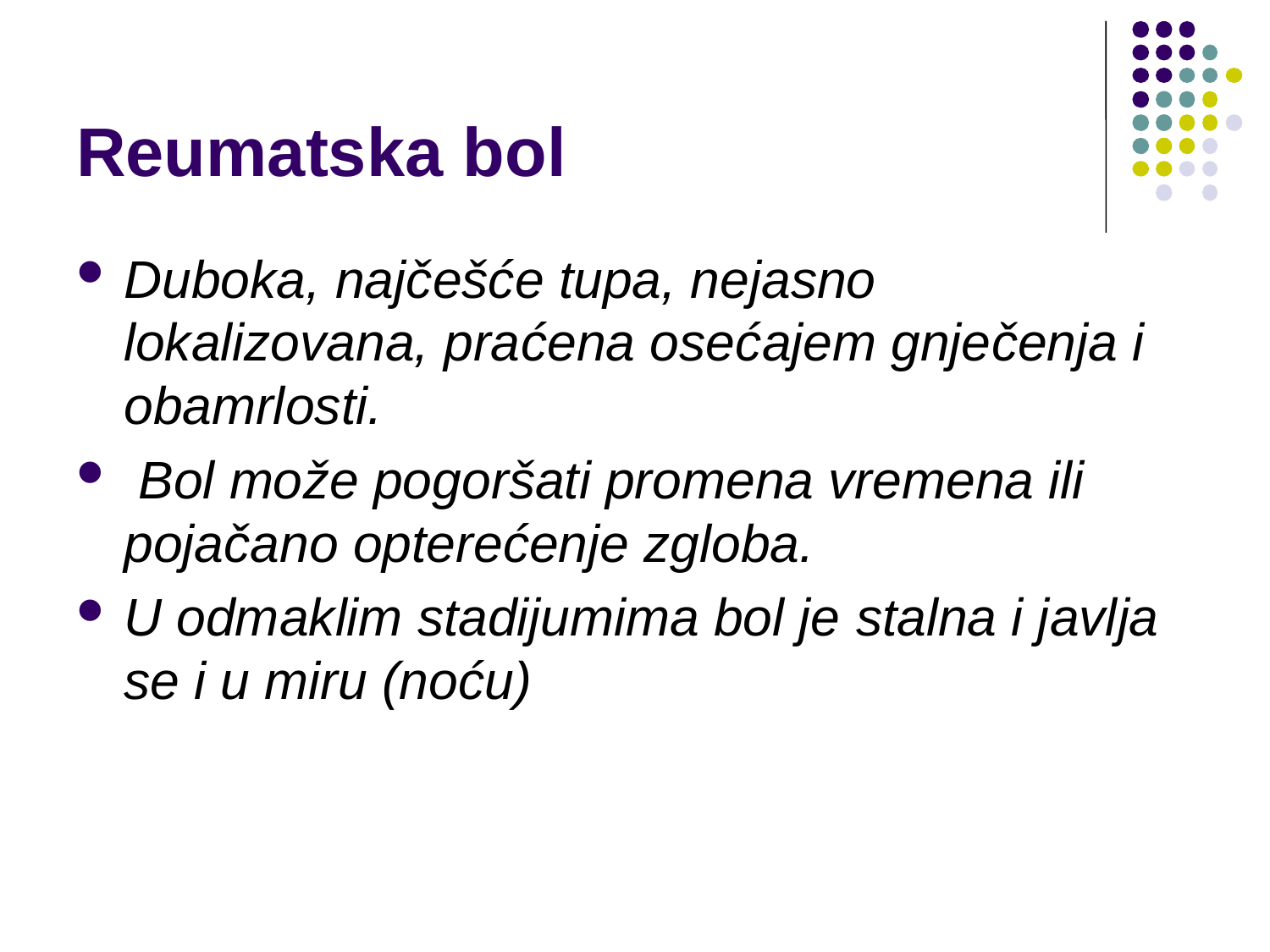

# Reumatska bol
Duboka, najčešće tupa, nejasno lokalizovana, praćena osećajem gnječenja i obamrlosti.
 Bol može pogoršati promena vremena ili pojačano opterećenje zgloba.
U odmaklim stadijumima bol je stalna i javlja se i u miru (noću)